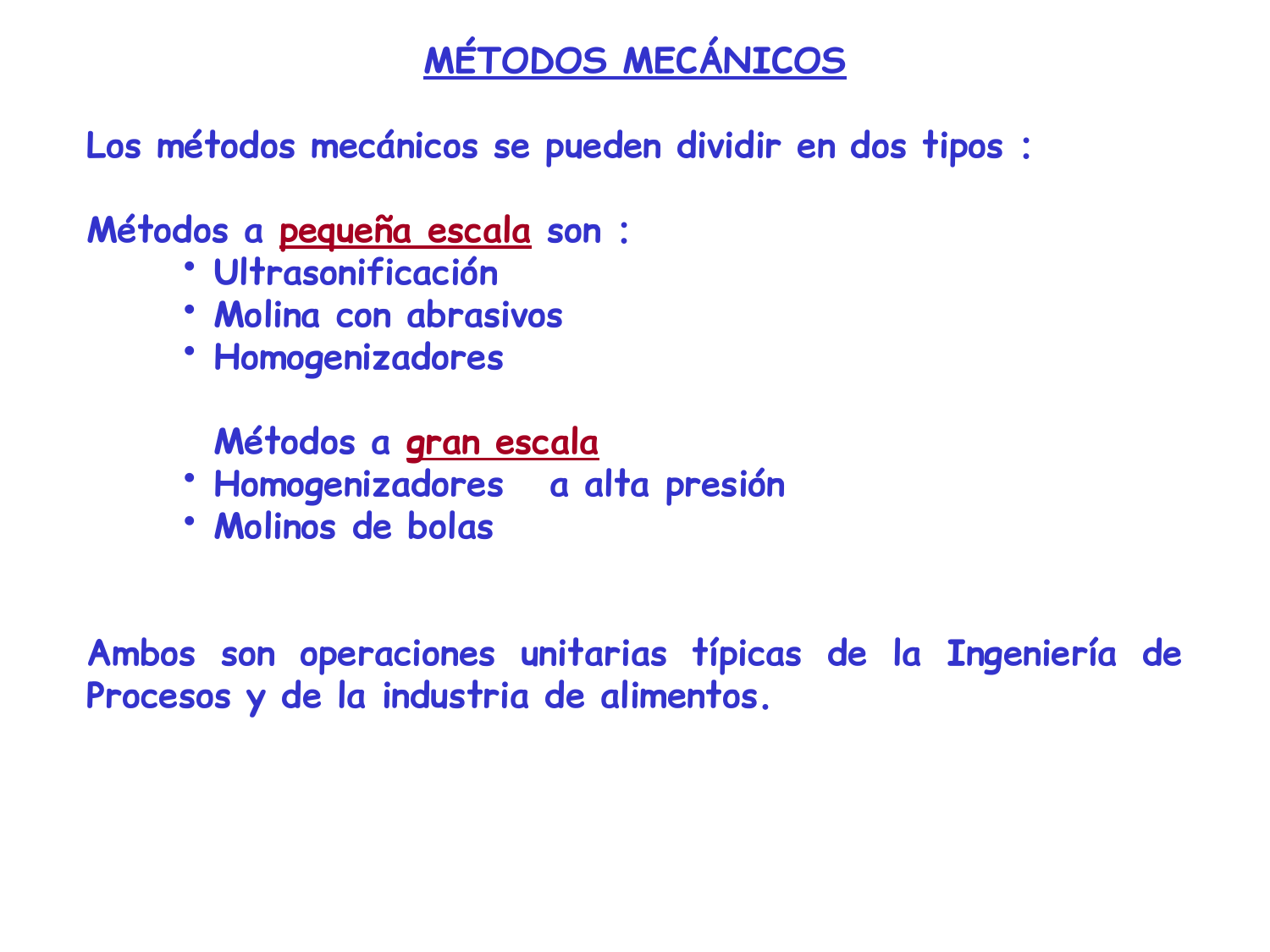

MÉTODOS MECÁNICOS

Los métodos mecánicos se pueden dividir en dos tipos :

Métodos a pequeña escala son :
Ultrasonificación
Molina con abrasivos
Homogenizadores

Métodos a gran escala
Homogenizadores   a alta presión
Molinos de bolas

Ambos son operaciones unitarias típicas de la Ingeniería de Procesos y de la industria de alimentos.